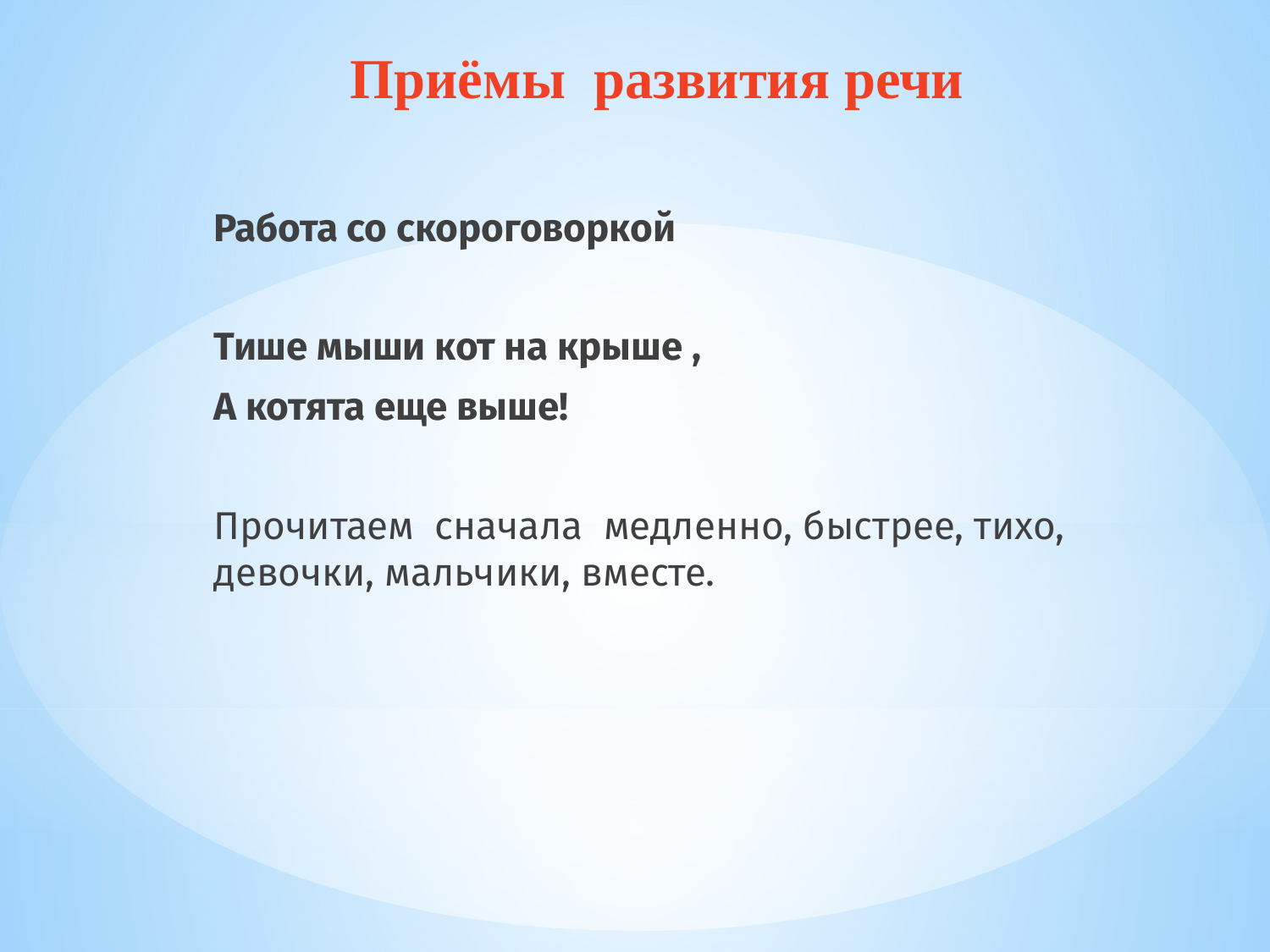

# Приёмы  развития речи
Работа со скороговоркой

Тише мыши кот на крыше ,
А котята еще выше!

Прочитаем  сначала  медленно, быстрее, тихо, девочки, мальчики, вместе.